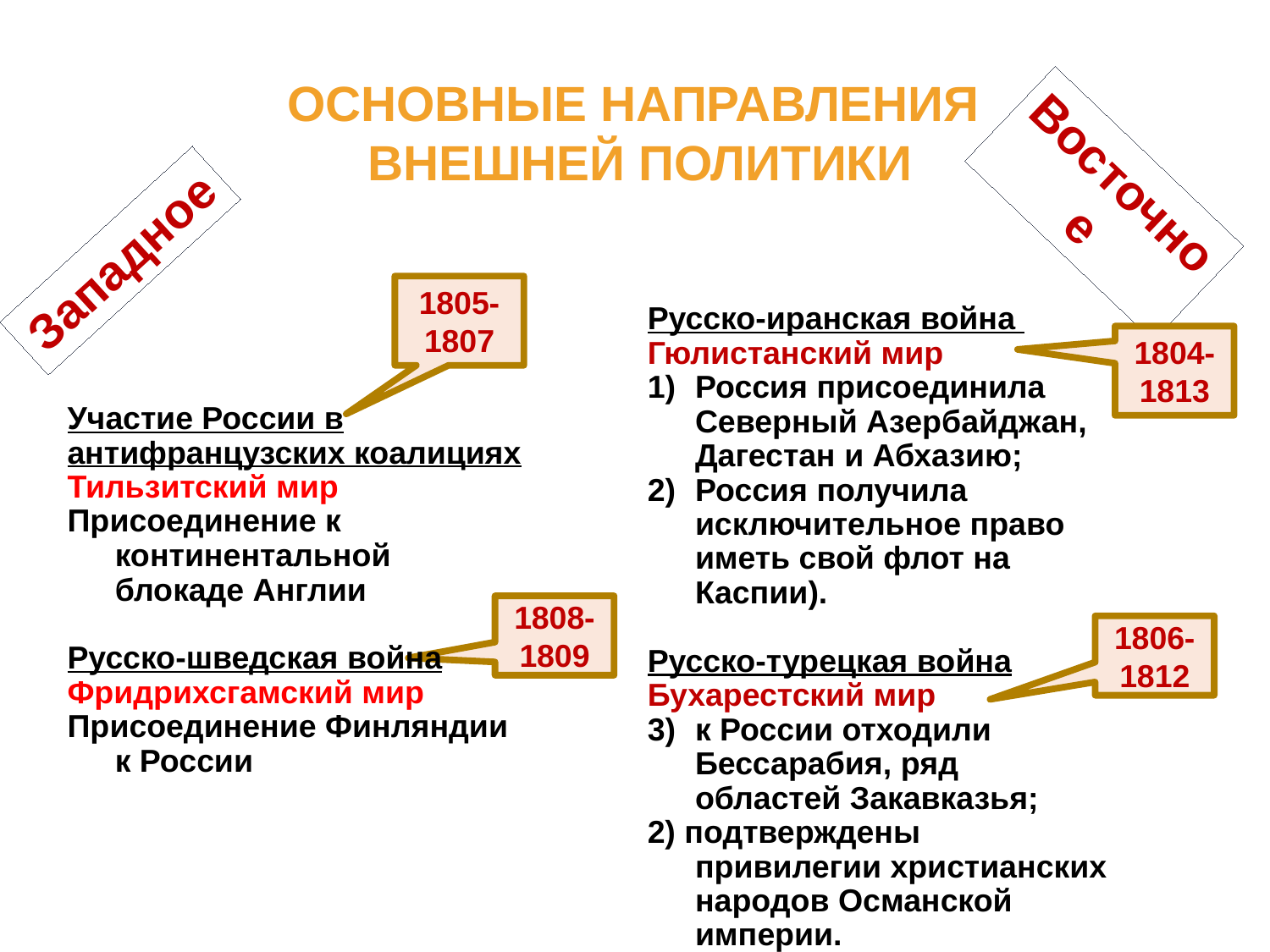

Основные направления
внешней политики
Восточное
Западное
1805-1807
Русско-иранская война  Гюлистанский мир
Россия присоединила  Северный Азербайджан, Дагестан и Абхазию;
Россия получила исключительное право иметь свой флот на Каспии).

Русско-турецкая война Бухарестский мир
к России отходили Бессарабия, ряд областей Закавказья;
2) подтверждены привилегии христианских народов Османской империи.
1804-1813
Участие России в антифранцузских коалициях
Тильзитский мир
Присоединение к континентальной блокаде Англии

Русско-шведская война
Фридрихсгамский мир
Присоединение Финляндии к России
1808-1809
1806-1812